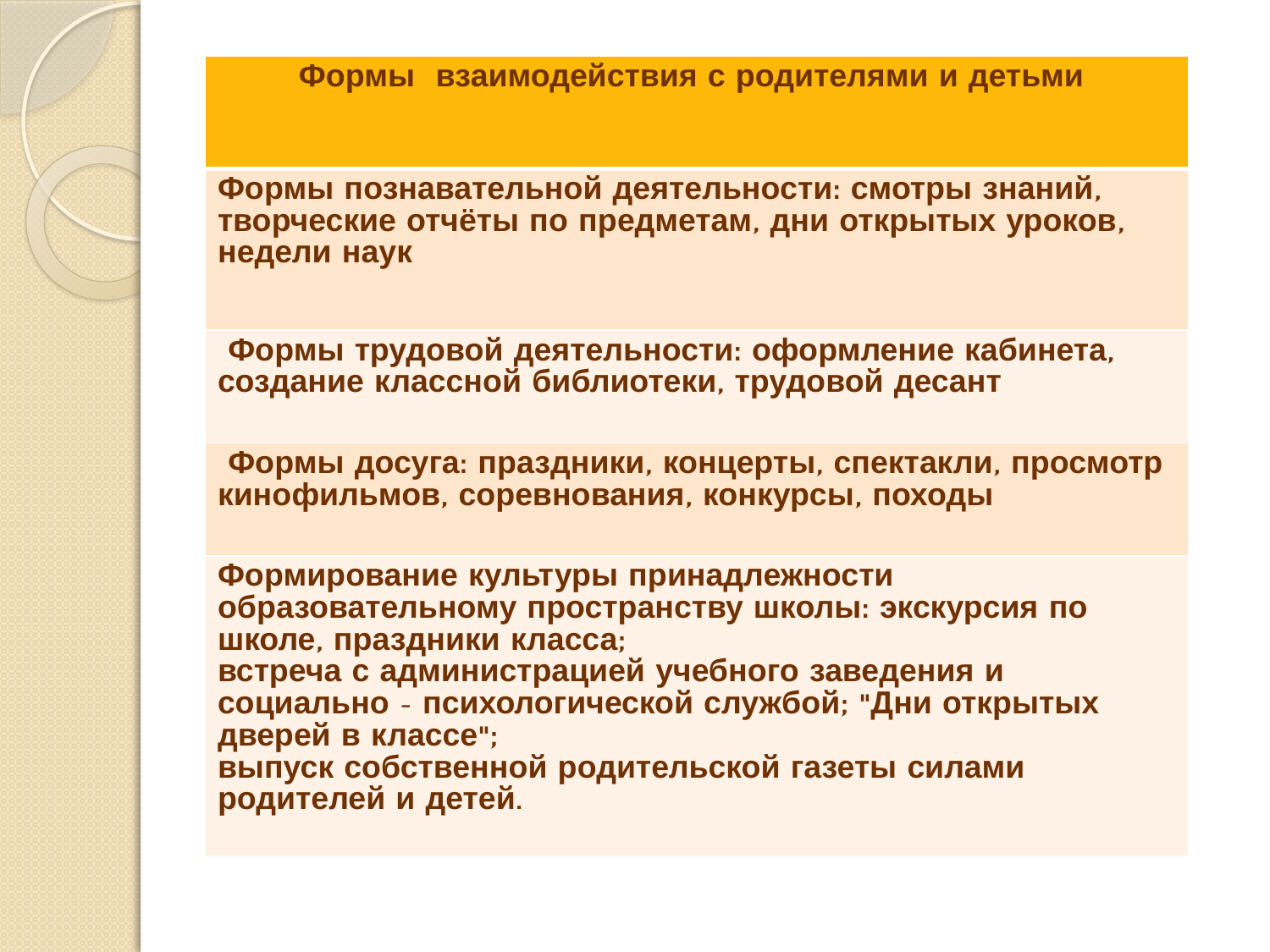

| Формы взаимодействия с родителями и детьми |
| --- |
| Формы познавательной деятельности: смотры знаний, творческие отчёты по предметам, дни открытых уроков, недели наук |
| Формы трудовой деятельности: оформление кабинета, создание классной библиотеки, трудовой десант |
| Формы досуга: праздники, концерты, спектакли, просмотр кинофильмов, соревнования, конкурсы, походы |
| Формирование культуры принадлежности образовательному пространству школы: экскурсия по школе, праздники класса; встреча с администрацией учебного заведения и социально - психологической службой; "Дни открытых дверей в классе"; выпуск собственной родительской газеты силами родителей и детей. |